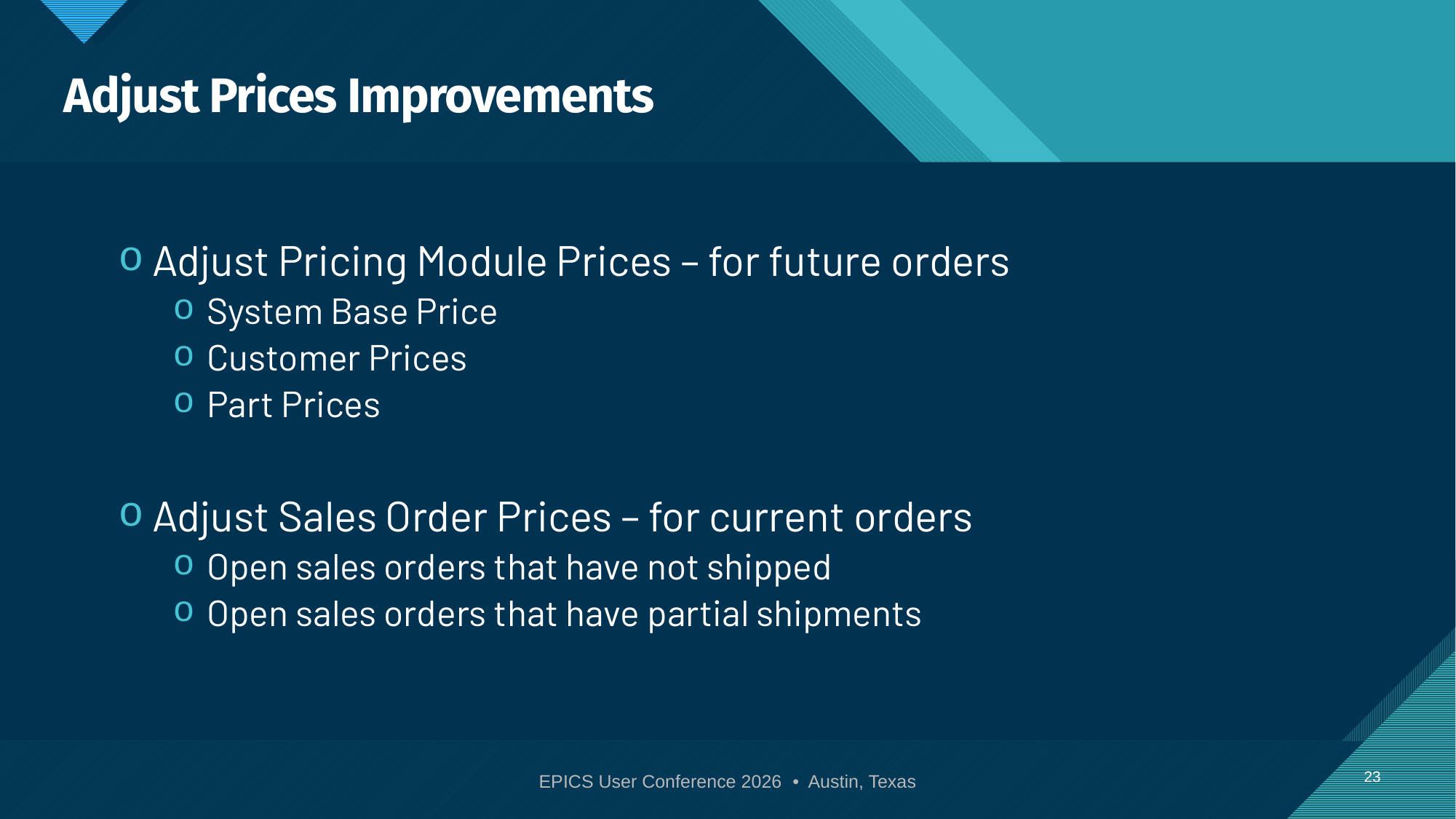

# Adjust Prices Improvements
Adjust Pricing Module Prices – for future orders
System Base Price
Customer Prices
Part Prices

Adjust Sales Order Prices – for current orders
Open sales orders that have not shipped
Open sales orders that have partial shipments

23
EPICS User Conference 2026  •  Austin, Texas